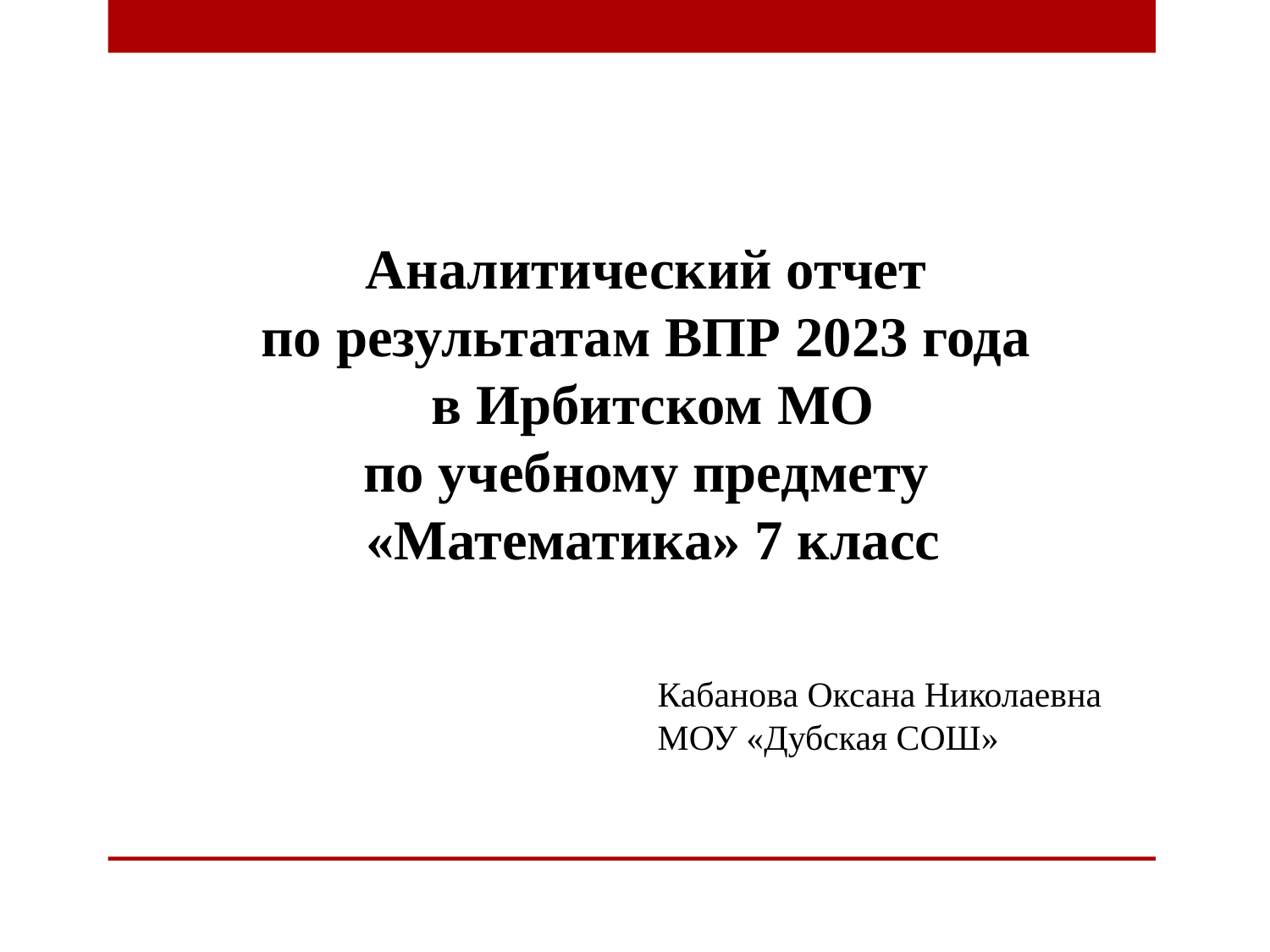

Аналитический отчет
по результатам ВПР 2023 года
в Ирбитском МО
по учебному предмету
«Математика» 7 класс
Кабанова Оксана Николаевна
МОУ «Дубская СОШ»